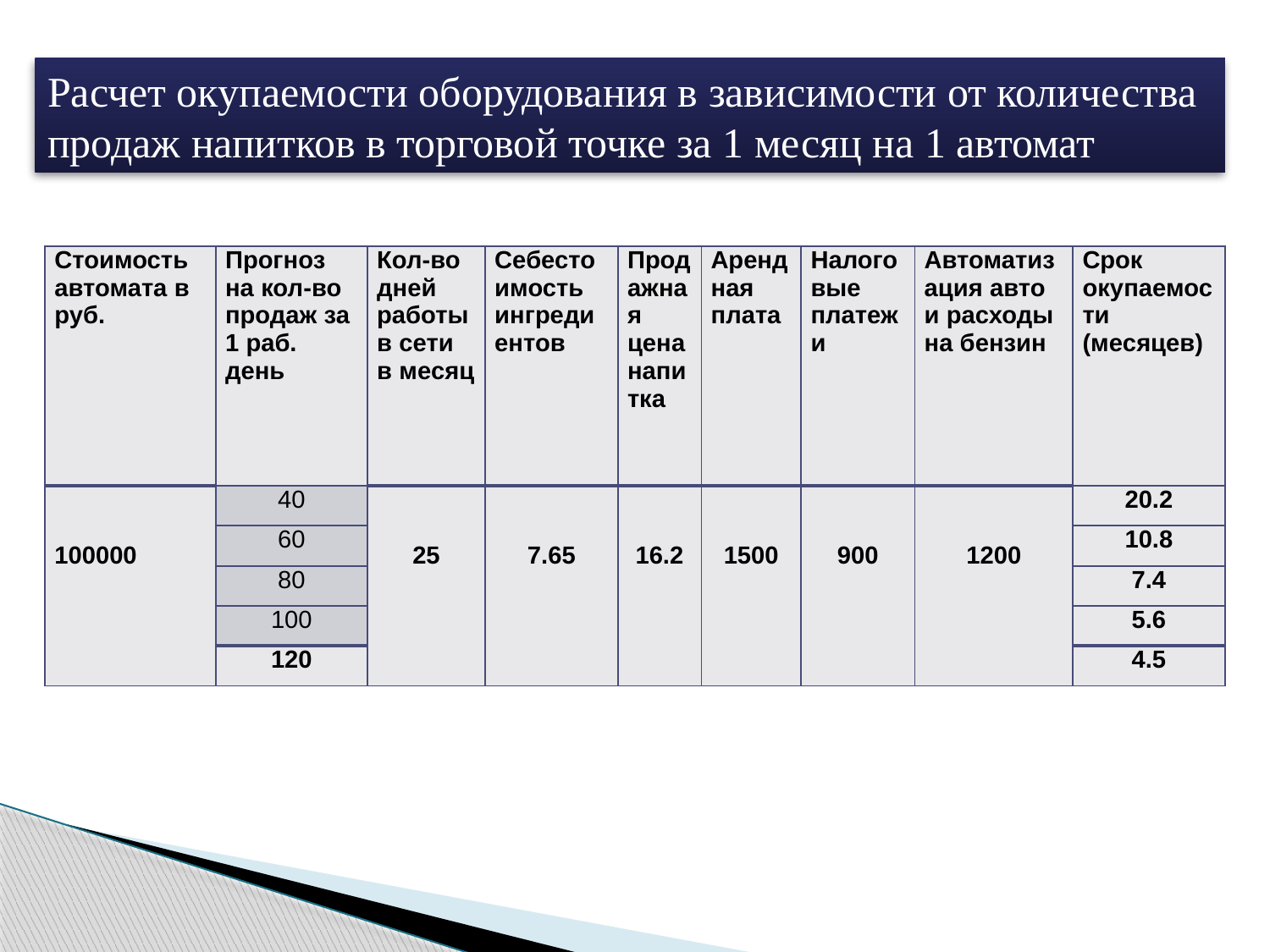

Расчет окупаемости оборудования в зависимости от количества продаж напитков в торговой точке за 1 месяц на 1 автомат
| Стоимость автомата в руб. | Прогноз на кол-во продаж за 1 раб. день | Кол-во дней работы в сети в месяц | Себестоимость ингредиентов | Продажная цена напитка | Арендная плата | Налоговые платежи | Автоматизация авто и расходы на бензин | Срок окупаемости (месяцев) |
| --- | --- | --- | --- | --- | --- | --- | --- | --- |
| 100000 | 40 | 25 | 7.65 | 16.2 | 1500 | 900 | 1200 | 20.2 |
|  | 60 |  |  |  |  |  |  | 10.8 |
|  | 80 |  |  |  |  |  |  | 7.4 |
|  | 100 |  |  |  |  |  |  | 5.6 |
|  | 120 |  |  |  |  |  |  | 4.5 |